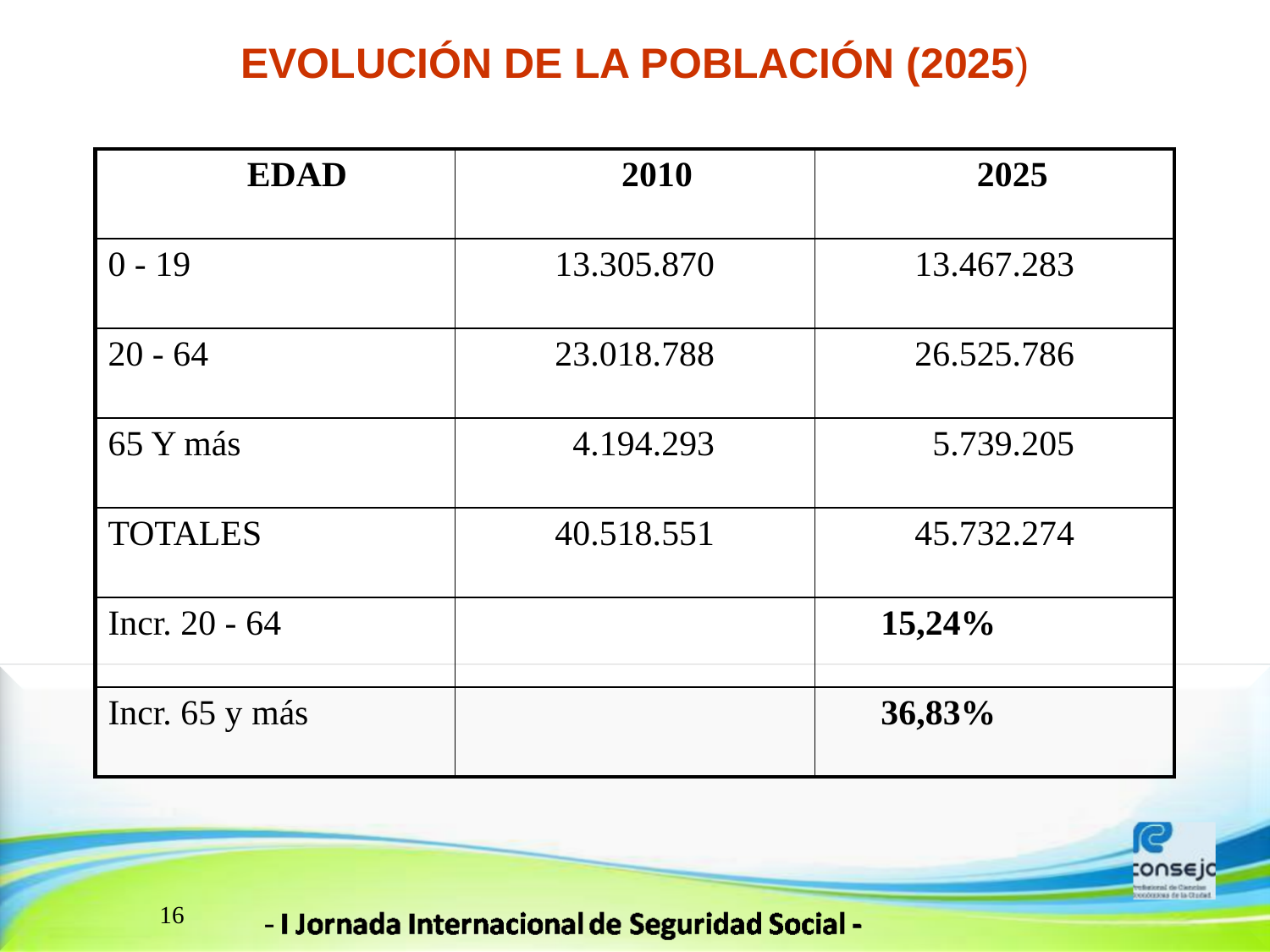

# EVOLUCIÓN DE LA POBLACIÓN (2025)
| EDAD | 2010 | 2025 |
| --- | --- | --- |
| 0 - 19 | 13.305.870 | 13.467.283 |
| 20 - 64 | 23.018.788 | 26.525.786 |
| 65 Y más | 4.194.293 | 5.739.205 |
| TOTALES | 40.518.551 | 45.732.274 |
| Incr. 20 - 64 |  | 15,24% |
| Incr. 65 y más |  | 36,83% |
16